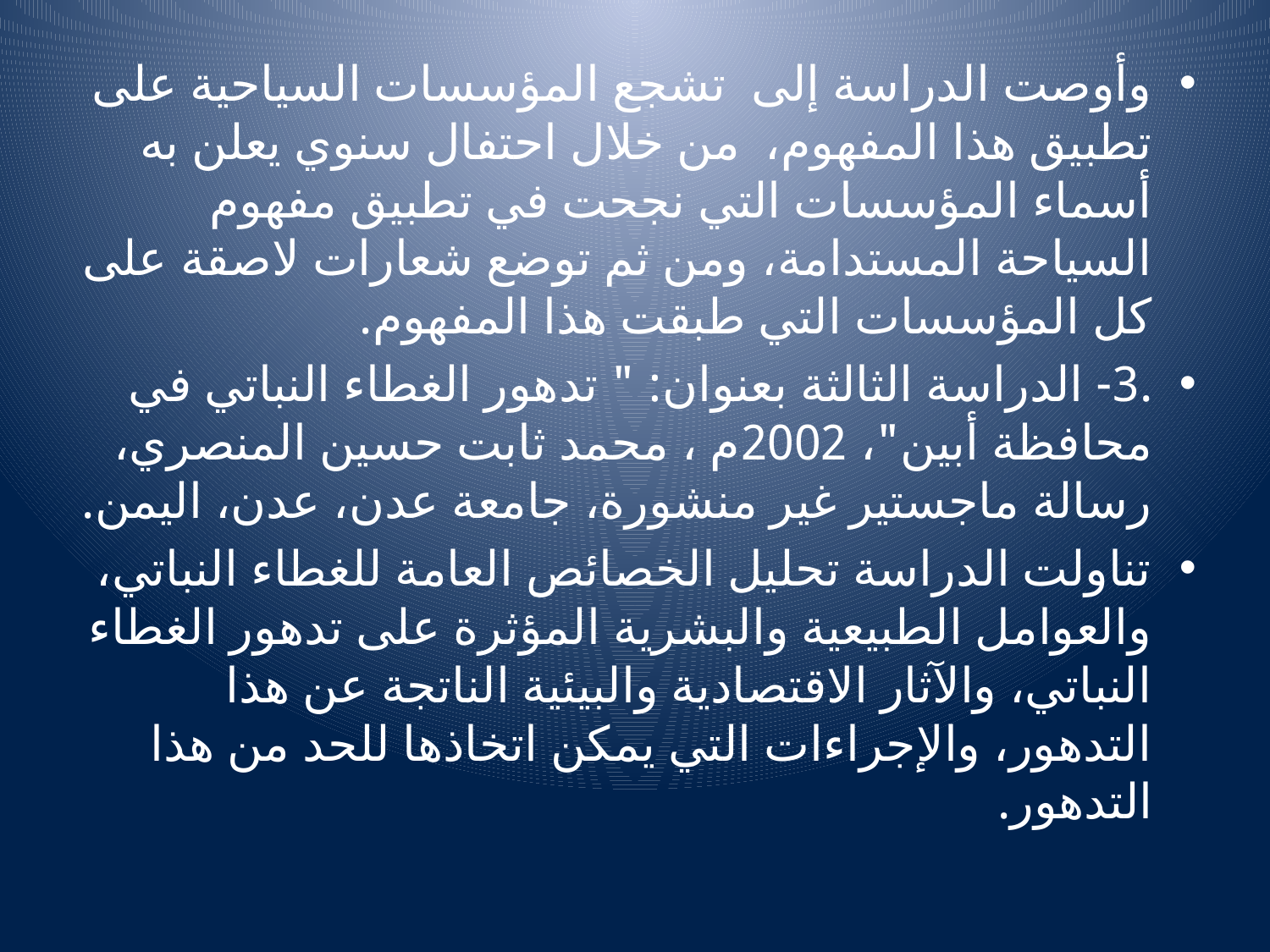

وأوصت الدراسة إلى  تشجع المؤسسات السياحية على تطبيق هذا المفهوم،  من خلال احتفال سنوي يعلن به أسماء المؤسسات التي نجحت في تطبيق مفهوم السياحة المستدامة، ومن ثم توضع شعارات لاصقة على كل المؤسسات التي طبقت هذا المفهوم.
.3- الدراسة الثالثة بعنوان: " تدهور الغطاء النباتي في محافظة أبين"، 2002م ، محمد ثابت حسين المنصري، رسالة ماجستير غير منشورة، جامعة عدن، عدن، اليمن.
تناولت الدراسة تحليل الخصائص العامة للغطاء النباتي، والعوامل الطبيعية والبشرية المؤثرة على تدهور الغطاء النباتي، والآثار الاقتصادية والبيئية الناتجة عن هذا التدهور، والإجراءات التي يمكن اتخاذها للحد من هذا التدهور.